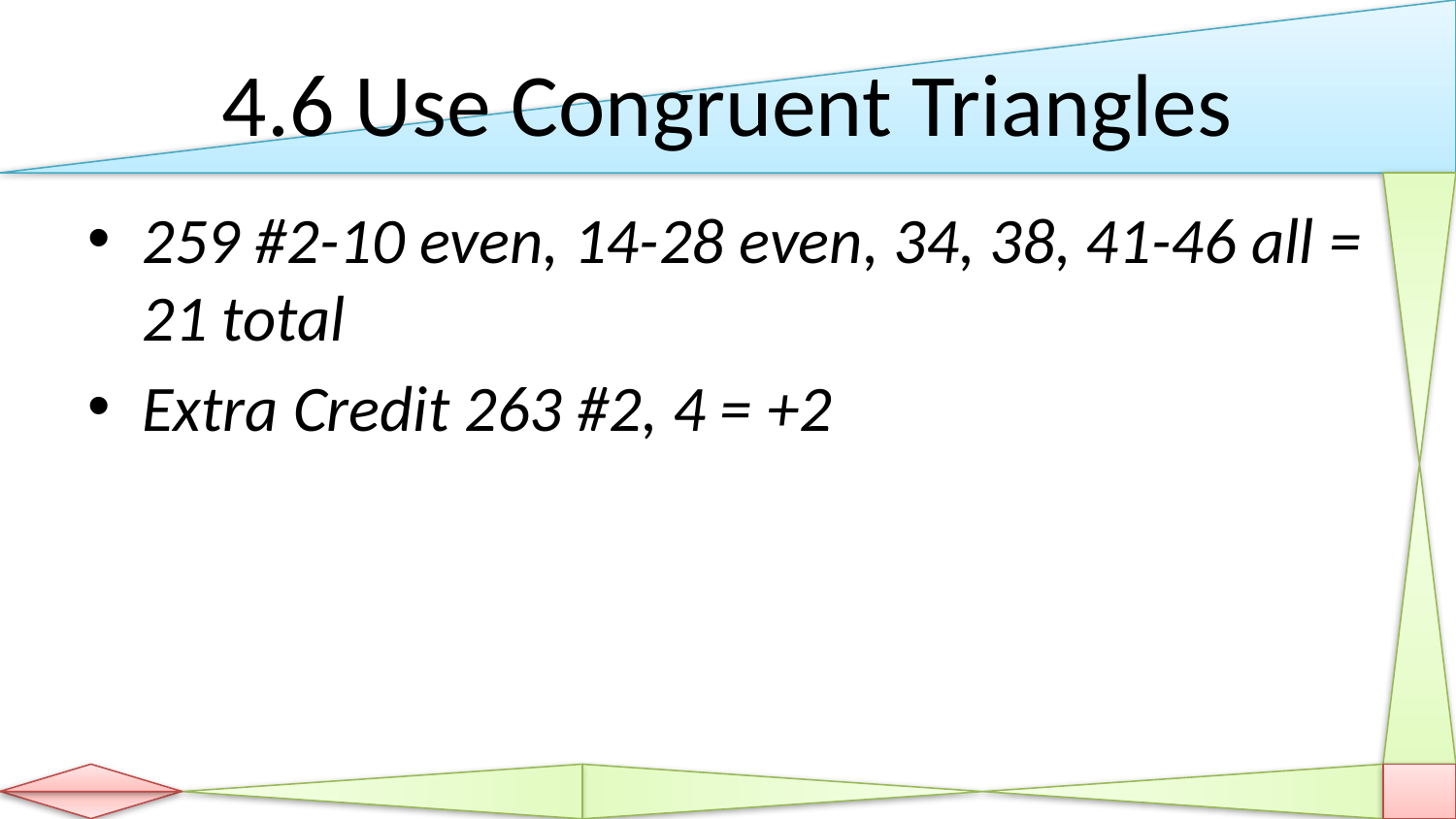

# 4.6 Use Congruent Triangles
259 #2-10 even, 14-28 even, 34, 38, 41-46 all = 21 total
Extra Credit 263 #2, 4 = +2